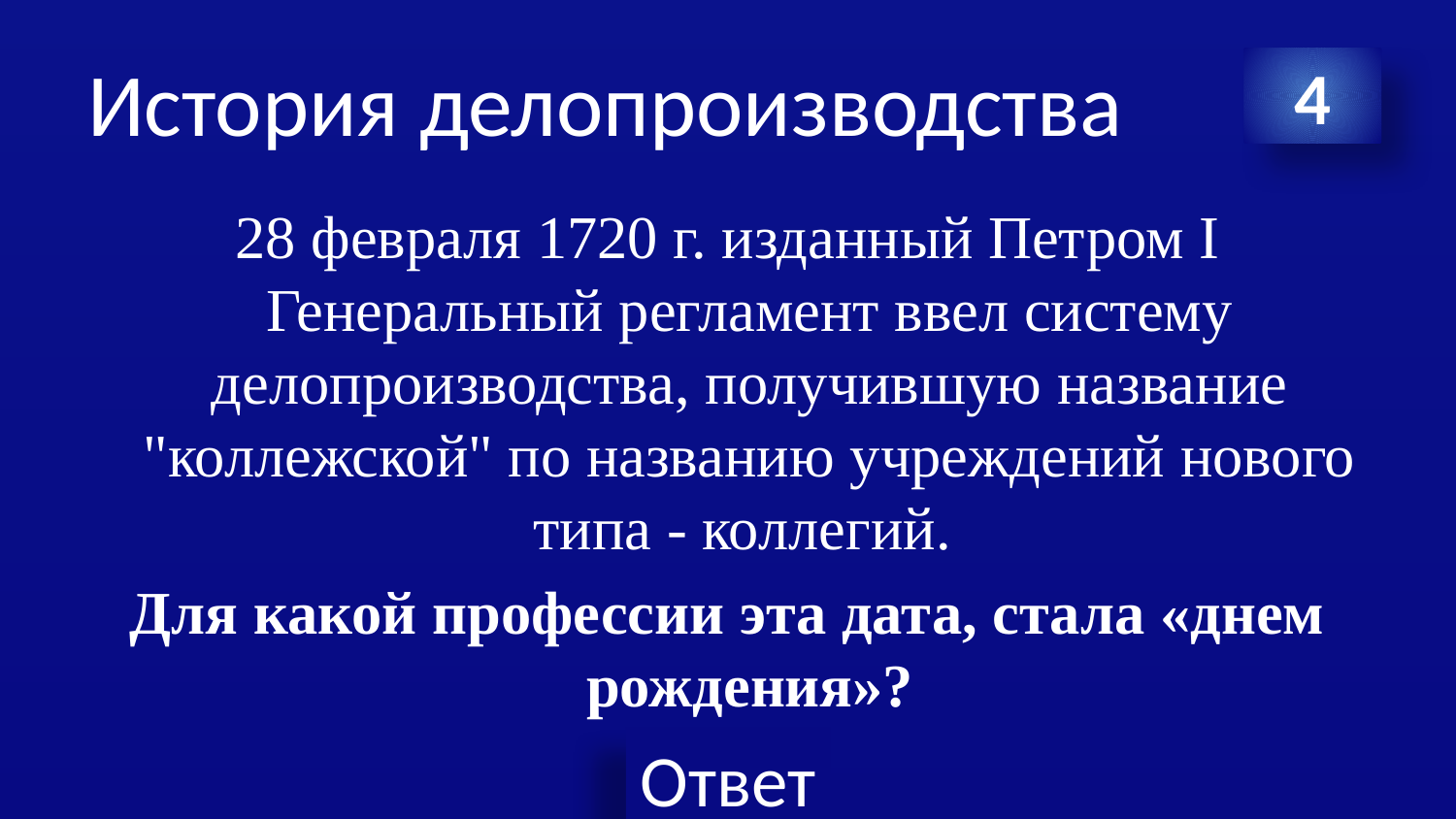

# История делопроизводства
4
28 февраля 1720 г. изданный Петром I Генеральный регламент ввел систему делопроизводства, получившую название "коллежской" по названию учреждений нового типа - коллегий.
Для какой профессии эта дата, стала «днем рождения»?